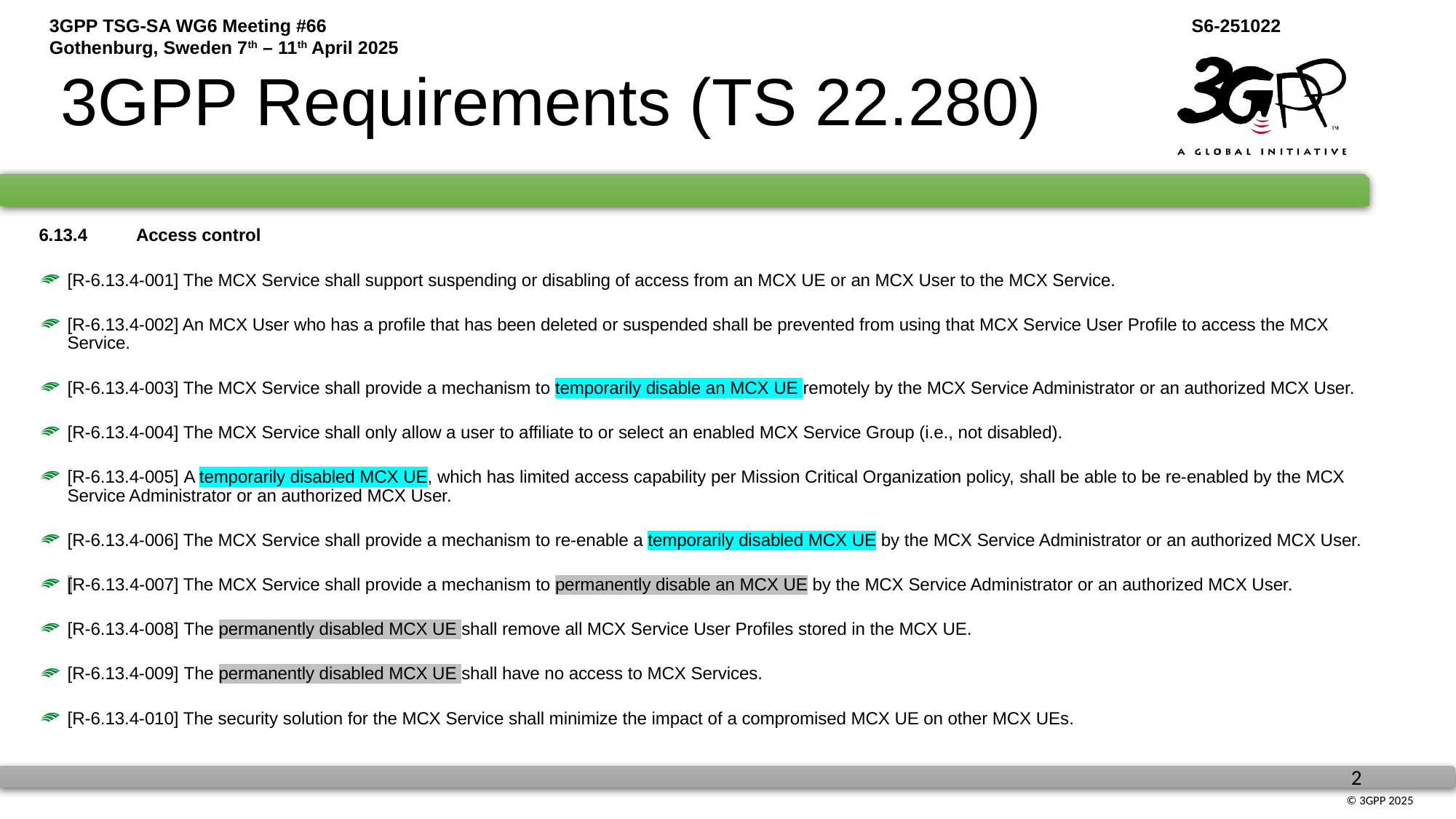

# 3GPP Requirements (TS 22.280)
6.13.4	Access control
[R-6.13.4-001] The MCX Service shall support suspending or disabling of access from an MCX UE or an MCX User to the MCX Service.
[R-6.13.4-002] An MCX User who has a profile that has been deleted or suspended shall be prevented from using that MCX Service User Profile to access the MCX Service.
[R-6.13.4-003] The MCX Service shall provide a mechanism to temporarily disable an MCX UE remotely by the MCX Service Administrator or an authorized MCX User.
[R-6.13.4-004] The MCX Service shall only allow a user to affiliate to or select an enabled MCX Service Group (i.e., not disabled).
[R-6.13.4-005] A temporarily disabled MCX UE, which has limited access capability per Mission Critical Organization policy, shall be able to be re-enabled by the MCX Service Administrator or an authorized MCX User.
[R-6.13.4-006] The MCX Service shall provide a mechanism to re-enable a temporarily disabled MCX UE by the MCX Service Administrator or an authorized MCX User.
[R-6.13.4-007] The MCX Service shall provide a mechanism to permanently disable an MCX UE by the MCX Service Administrator or an authorized MCX User.
[R-6.13.4-008] The permanently disabled MCX UE shall remove all MCX Service User Profiles stored in the MCX UE.
[R-6.13.4-009] The permanently disabled MCX UE shall have no access to MCX Services.
[R-6.13.4-010] The security solution for the MCX Service shall minimize the impact of a compromised MCX UE on other MCX UEs.